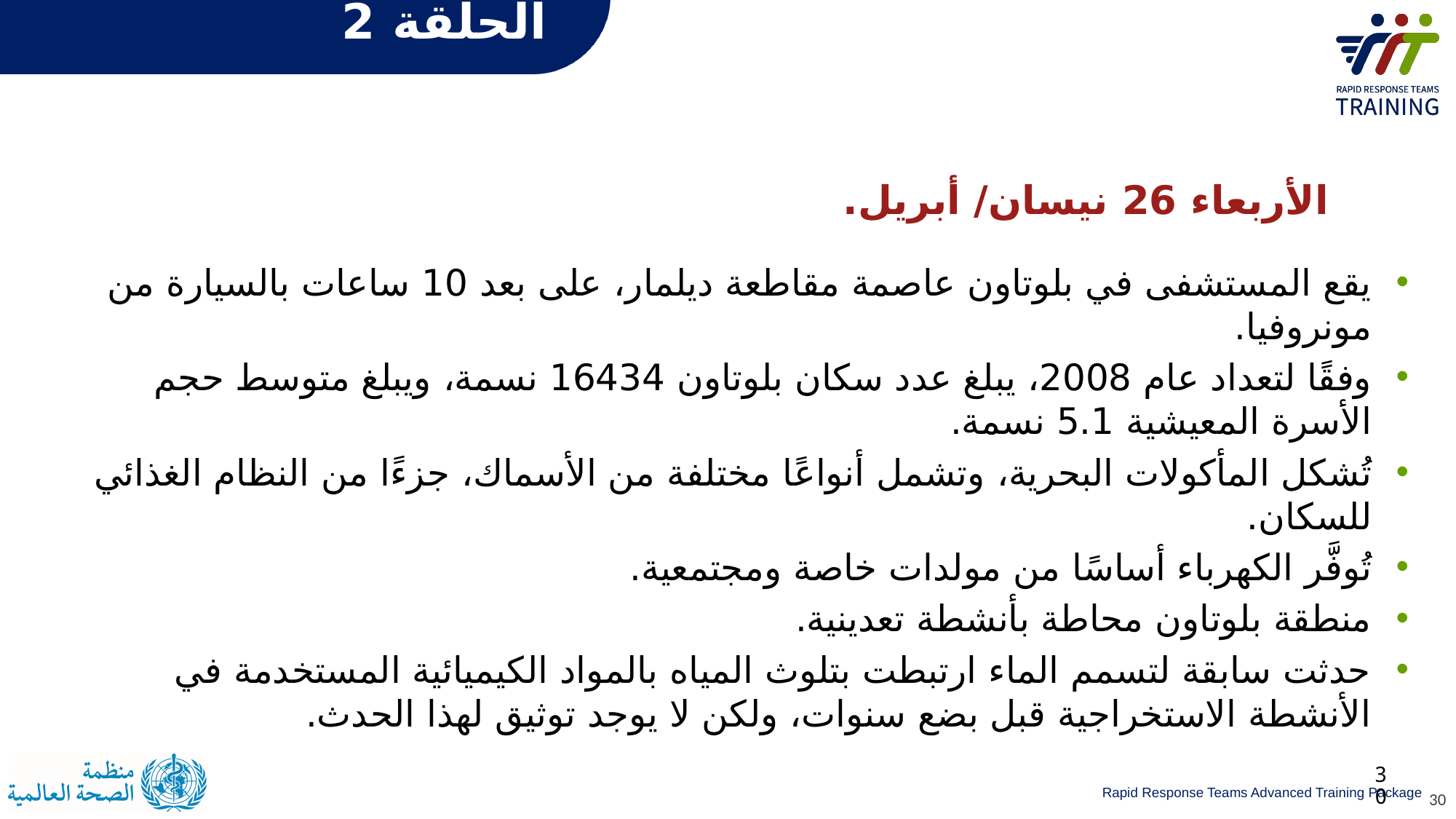

# الحلقة 2
الأربعاء 26 نيسان/ أبريل.
يقع المستشفى في بلوتاون عاصمة مقاطعة ديلمار، على بعد 10 ساعات بالسيارة من مونروفيا.
وفقًا لتعداد عام 2008، يبلغ عدد سكان بلوتاون 16434 نسمة، ويبلغ متوسط حجم الأسرة المعيشية 5.1 نسمة.
تُشكل المأكولات البحرية، وتشمل أنواعًا مختلفة من الأسماك، جزءًا من النظام الغذائي للسكان.
تُوفَّر الكهرباء أساسًا من مولدات خاصة ومجتمعية.
منطقة بلوتاون محاطة بأنشطة تعدينية.
حدثت سابقة لتسمم الماء ارتبطت بتلوث المياه بالمواد الكيميائية المستخدمة في الأنشطة الاستخراجية قبل بضع سنوات، ولكن لا يوجد توثيق لهذا الحدث.

30